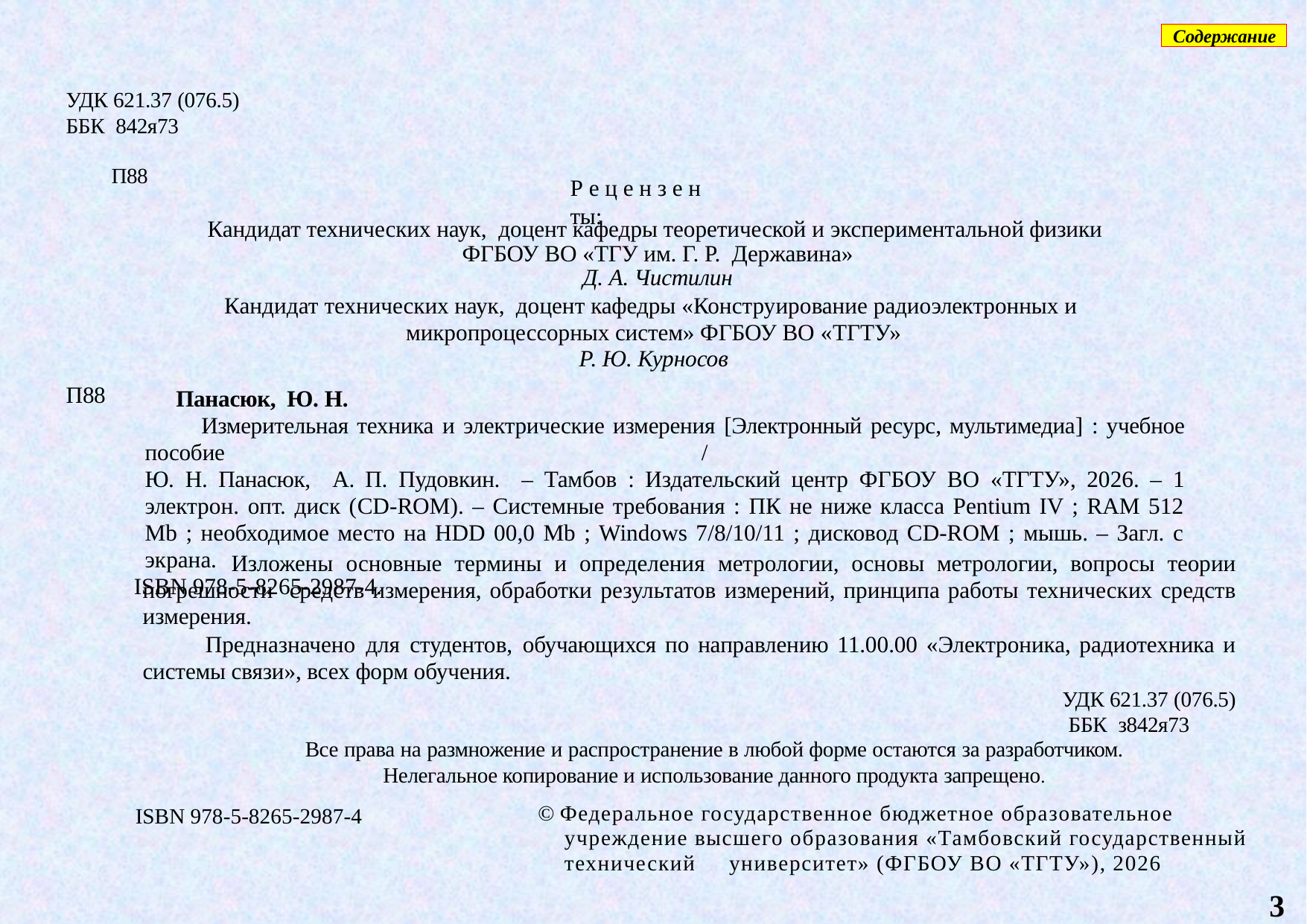

Содержание
УДК 621.37 (076.5)
ББК  842я73
         П88
Р е ц е н з е н ты:
Кандидат технических наук,  доцент кафедры теоретической и экспериментальной физики  ФГБОУ ВО «ТГУ им. Г. Р.  Державина»
Д. А. Чистилин
Кандидат технических наук,  доцент кафедры «Конструирование радиоэлектронных и  микропроцессорных систем» ФГБОУ ВО «ТГТУ»
Р. Ю. Курносов
       Панасюк, Ю. Н.
        Измерительная техника и электрические измерения [Электронный ресурс, мультимедиа] : учебное пособие /
Ю. Н. Панасюк,  А. П. Пудовкин.  – Тамбов : Издательский центр ФГБОУ ВО «ТГТУ», 2026. – 1 электрон. опт. диск (CD-ROM). – Системные требования : ПК не ниже класса Pentium IV ; RAM 512 Mb ; необходимое место на HDD 00,0 Mb ; Windows 7/8/10/11 ; дисковод CD-ROM ; мышь. – Загл. с экрана.
ISBN 978-5-8265-2987-4.
П88
       Изложены основные термины и определения метрологии, основы метрологии, вопросы теории погрешности  средств измерения, обработки результатов измерений, принципа работы технических средств измерения.
       Предназначено для студентов, обучающихся по направлению 11.00.00 «Электроника, радиотехника и системы связи», всех форм обучения.
 УДК 621.37 (076.5)
                                                                                                                                                                                   ББК  з842я73
Все права на размножение и распространение в любой форме остаются за разработчиком.
Нелегальное копирование и использование данного продукта запрещено.
ISBN 978-5-8265-2987-4
© Федеральное государственное бюджетное образовательное
    учреждение высшего образования «Тамбовский государственный
    технический     университет» (ФГБОУ ВО «ТГТУ»), 2026

3